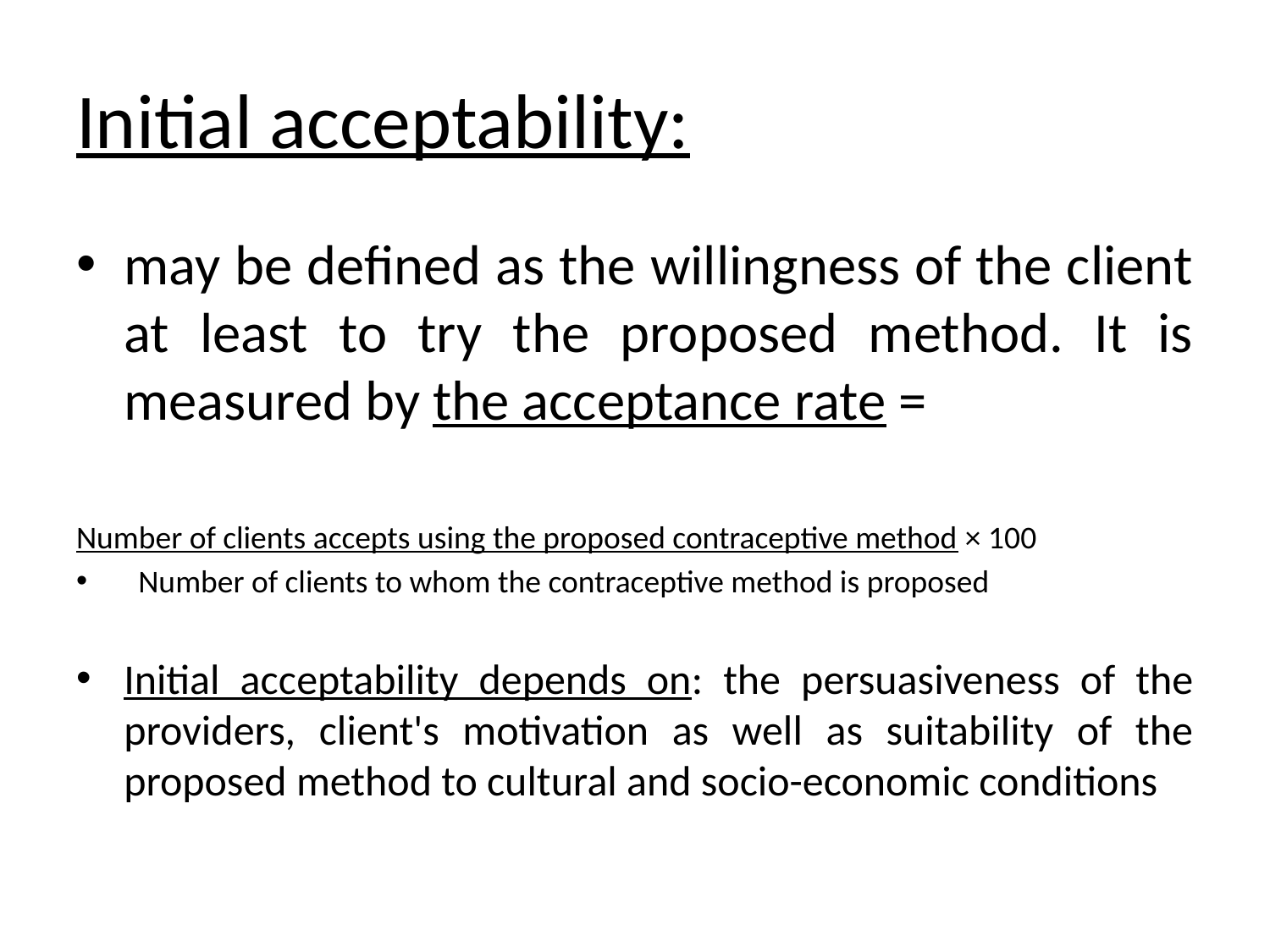

# Initial acceptability:
may be defined as the willingness of the client at least to try the proposed method. It is measured by the acceptance rate =

Number of clients accepts using the proposed contraceptive method × 100
  Number of clients to whom the contraceptive method is proposed

Initial acceptability depends on: the persuasiveness of the providers, client's motivation as well as suitability of the proposed method to cultural and socio-economic conditions